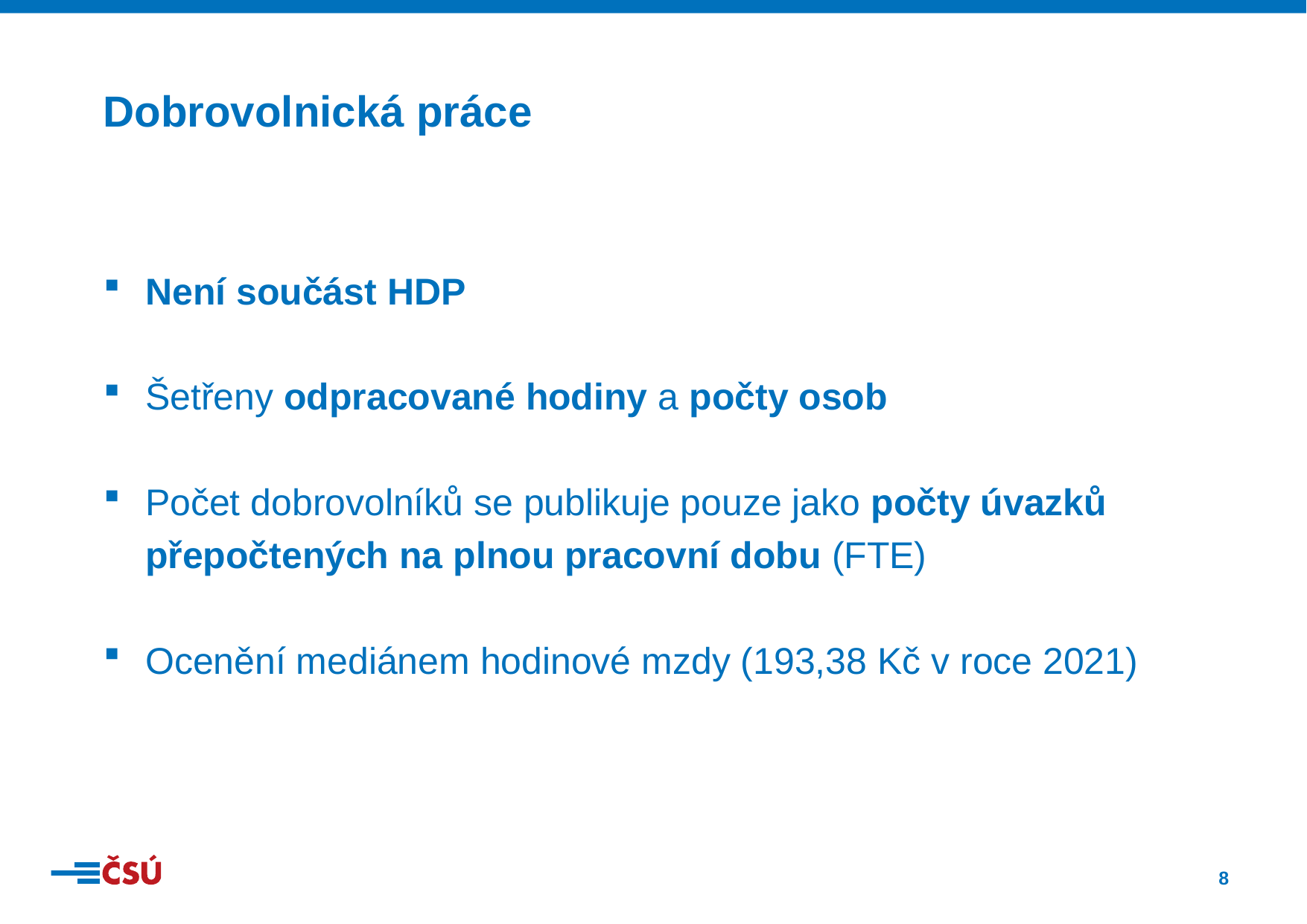

Dobrovolnická práce
Není součást HDP

Šetřeny odpracované hodiny a počty osob

Počet dobrovolníků se publikuje pouze jako počty úvazků přepočtených na plnou pracovní dobu (FTE)

Ocenění mediánem hodinové mzdy (193,38 Kč v roce 2021)